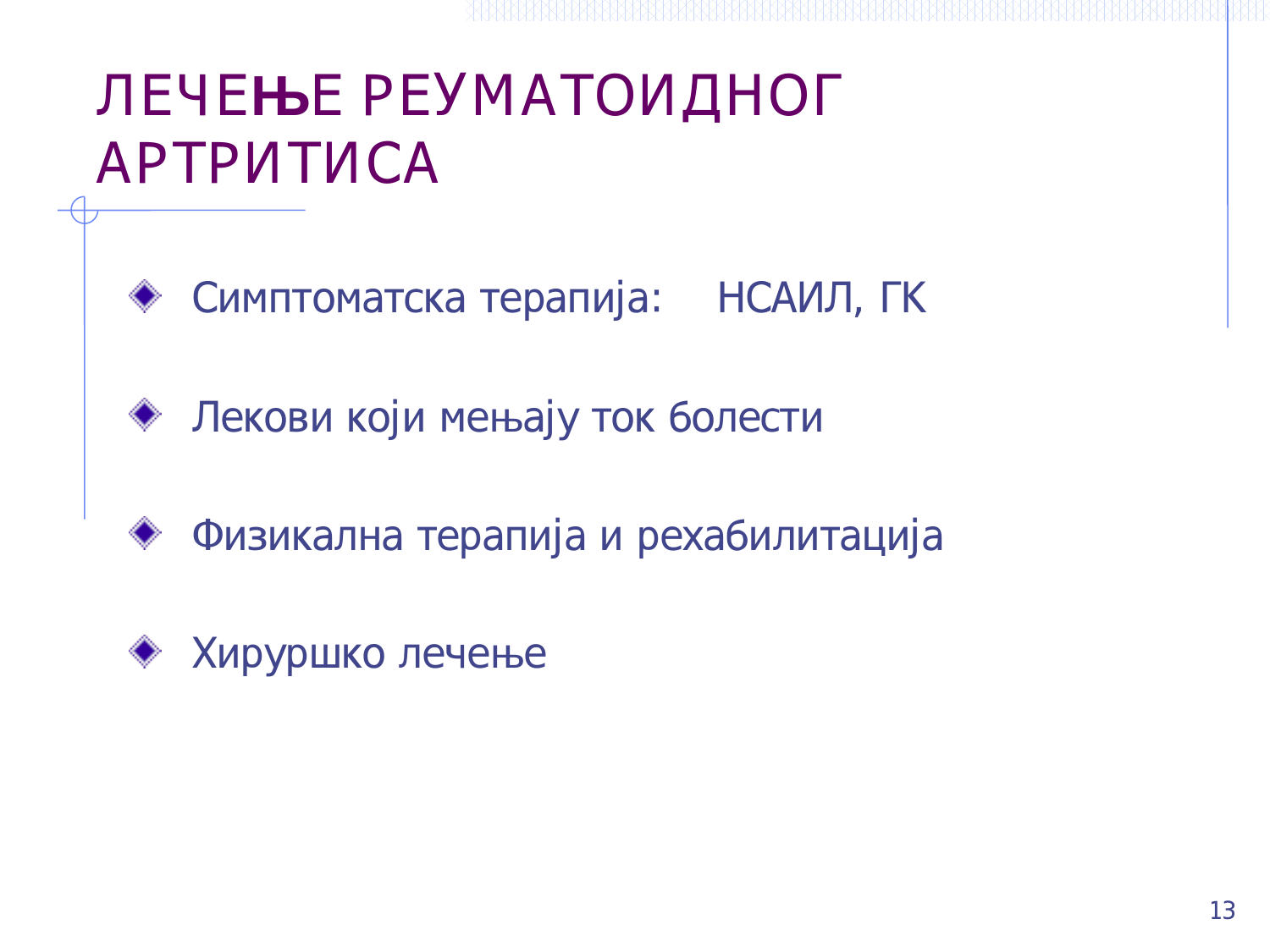

# ЛЕЧЕЊЕ РЕУМАТОИДНОГ АРТРИТИСА
Симптоматска терапија:    НСАИЛ, ГК

Лекови који мењају ток болести

Физикална терапија и рехабилитација

Хируршко лечење
13